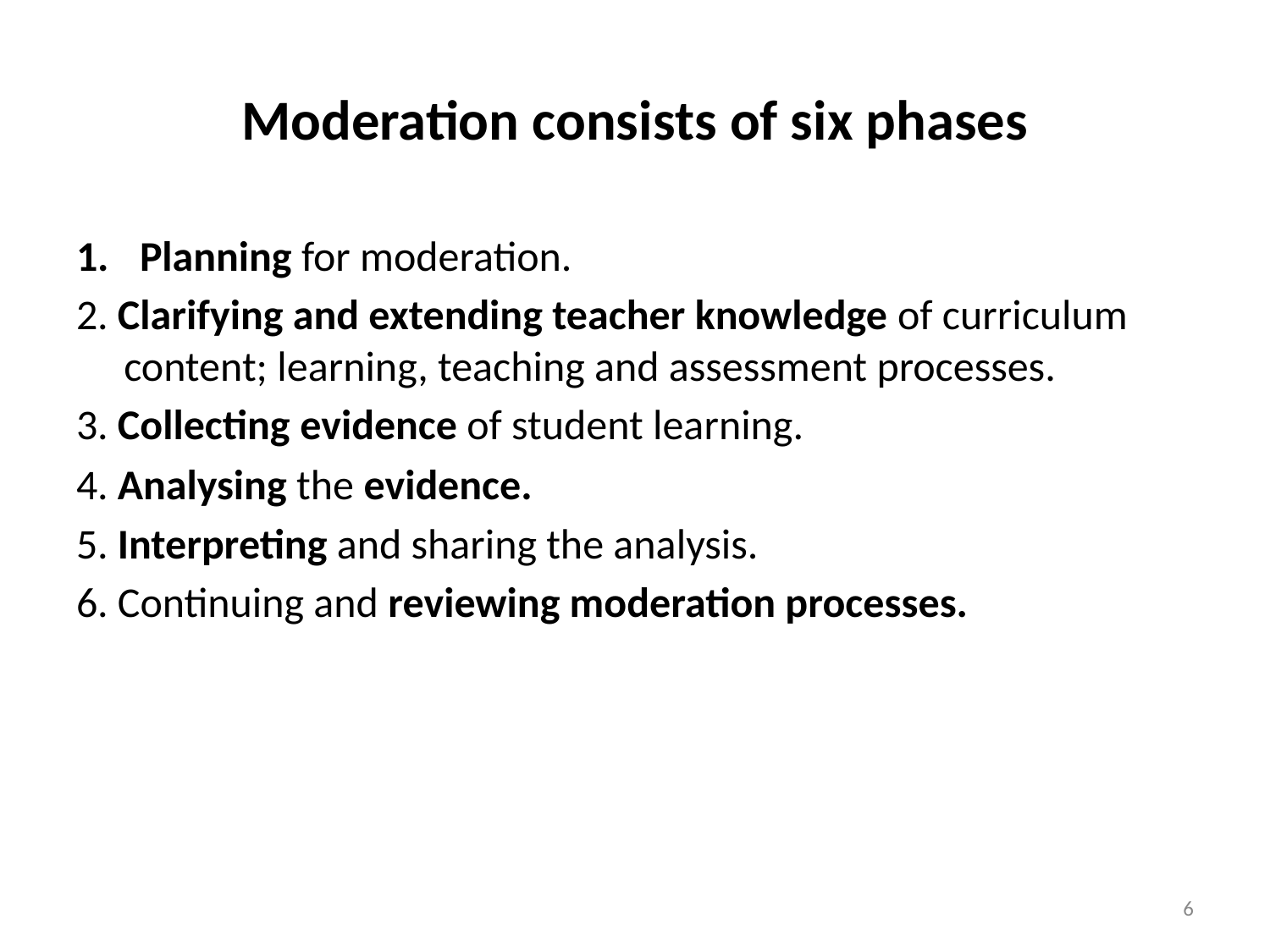

Moderation consists of six phases
Planning for moderation.
2. Clarifying and extending teacher knowledge of curriculum content; learning, teaching and assessment processes.
3. Collecting evidence of student learning.
4. Analysing the evidence.
5. Interpreting and sharing the analysis.
6. Continuing and reviewing moderation processes.
6